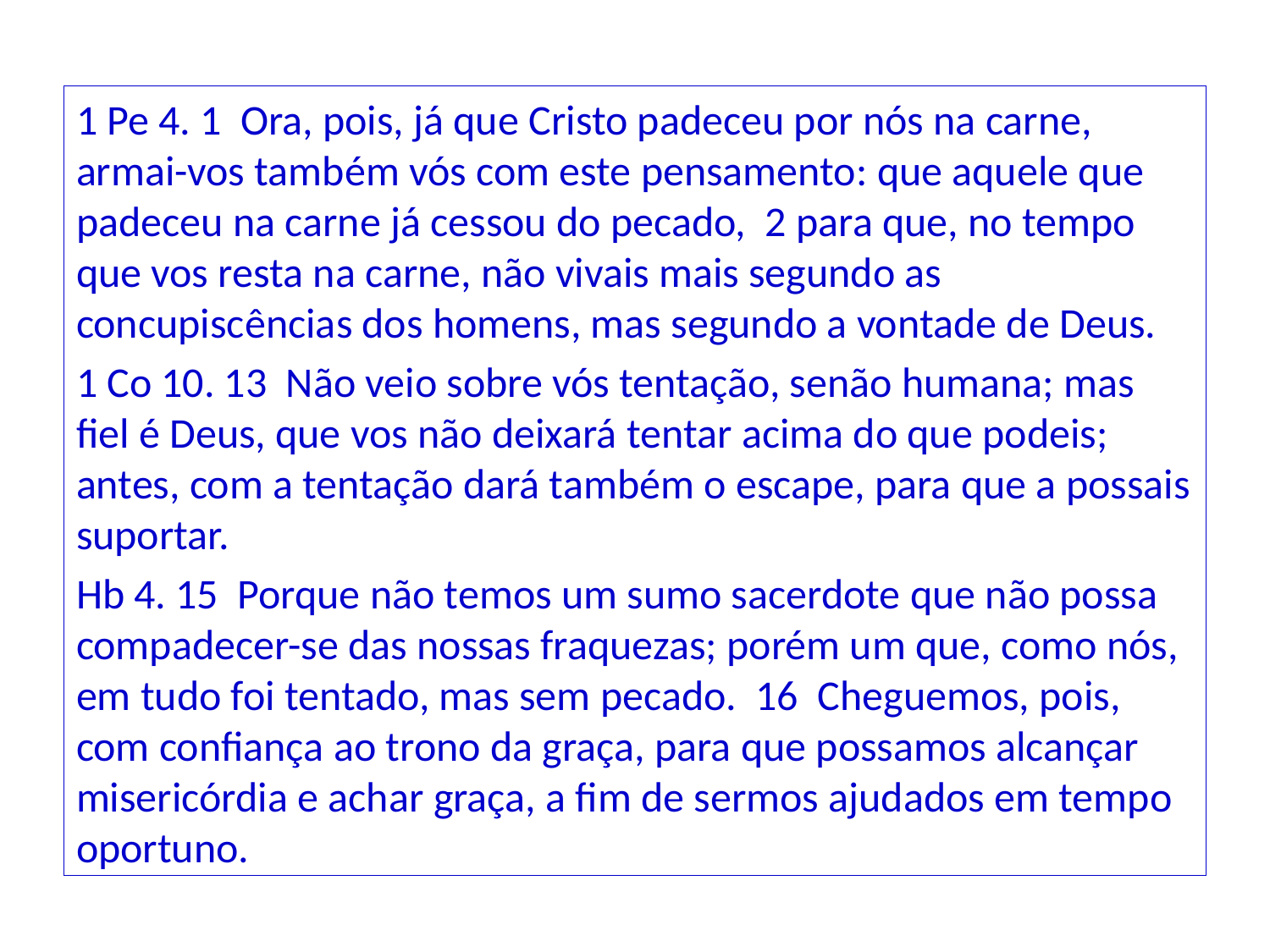

1 Pe 4. 1  Ora, pois, já que Cristo padeceu por nós na carne, armai-vos também vós com este pensamento: que aquele que padeceu na carne já cessou do pecado,  2 para que, no tempo que vos resta na carne, não vivais mais segundo as concupiscências dos homens, mas segundo a vontade de Deus.
1 Co 10. 13  Não veio sobre vós tentação, senão humana; mas fiel é Deus, que vos não deixará tentar acima do que podeis; antes, com a tentação dará também o escape, para que a possais suportar.
Hb 4. 15  Porque não temos um sumo sacerdote que não possa compadecer-se das nossas fraquezas; porém um que, como nós, em tudo foi tentado, mas sem pecado.  16  Cheguemos, pois, com confiança ao trono da graça, para que possamos alcançar misericórdia e achar graça, a fim de sermos ajudados em tempo oportuno.